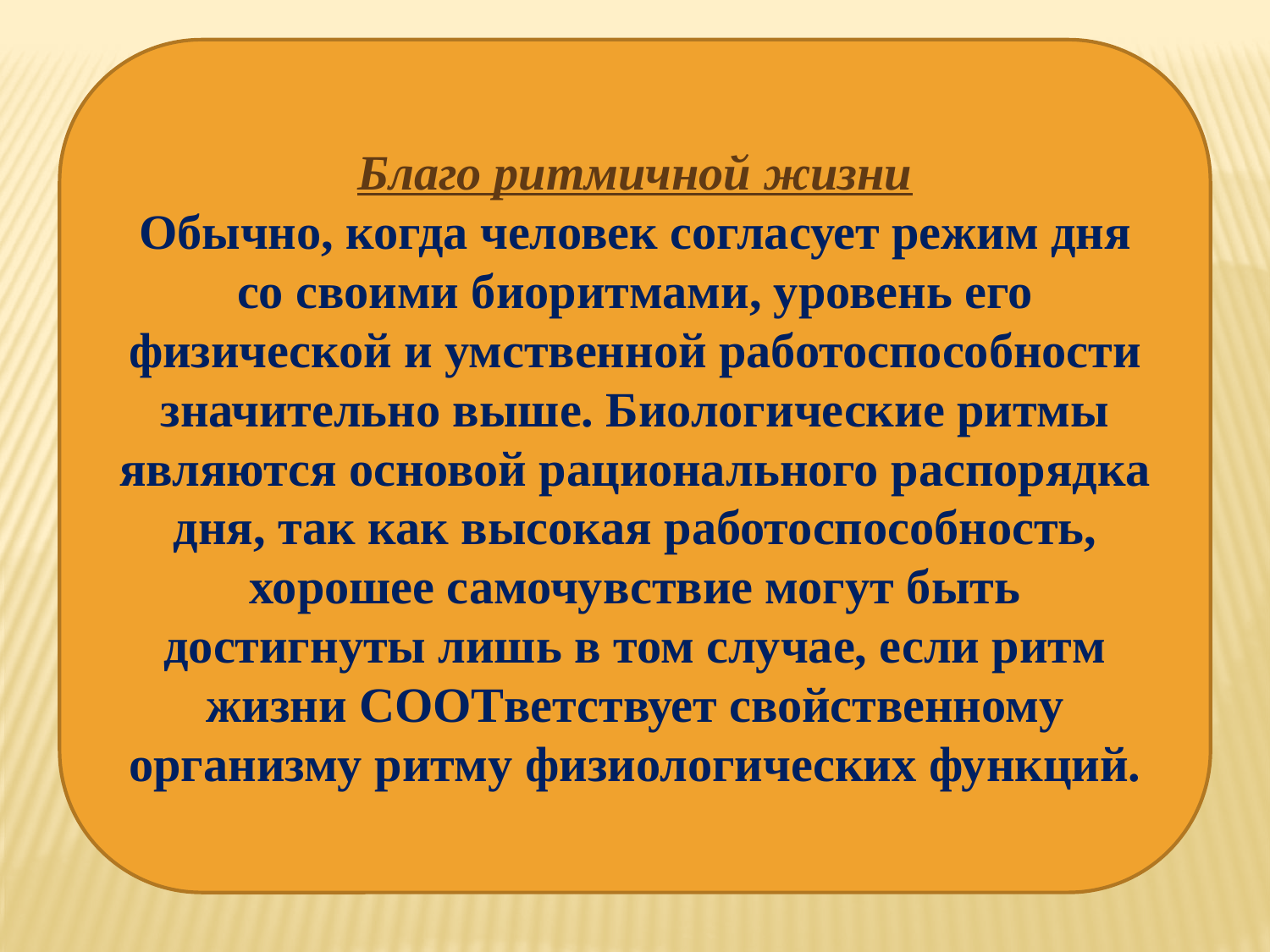

Благо ритмичной жизни
Обычно, когда человек согласует режим дня со своими биоритмами, уровень его физической и умственной работоспособности значительно выше. Биологические ритмы являются основой рационального распорядка дня, так как высокая работоспособность, хорошее самочувствие могут быть достигнуты лишь в том случае, если ритм жизни соответствует свойственному организму ритму физиологических функций.